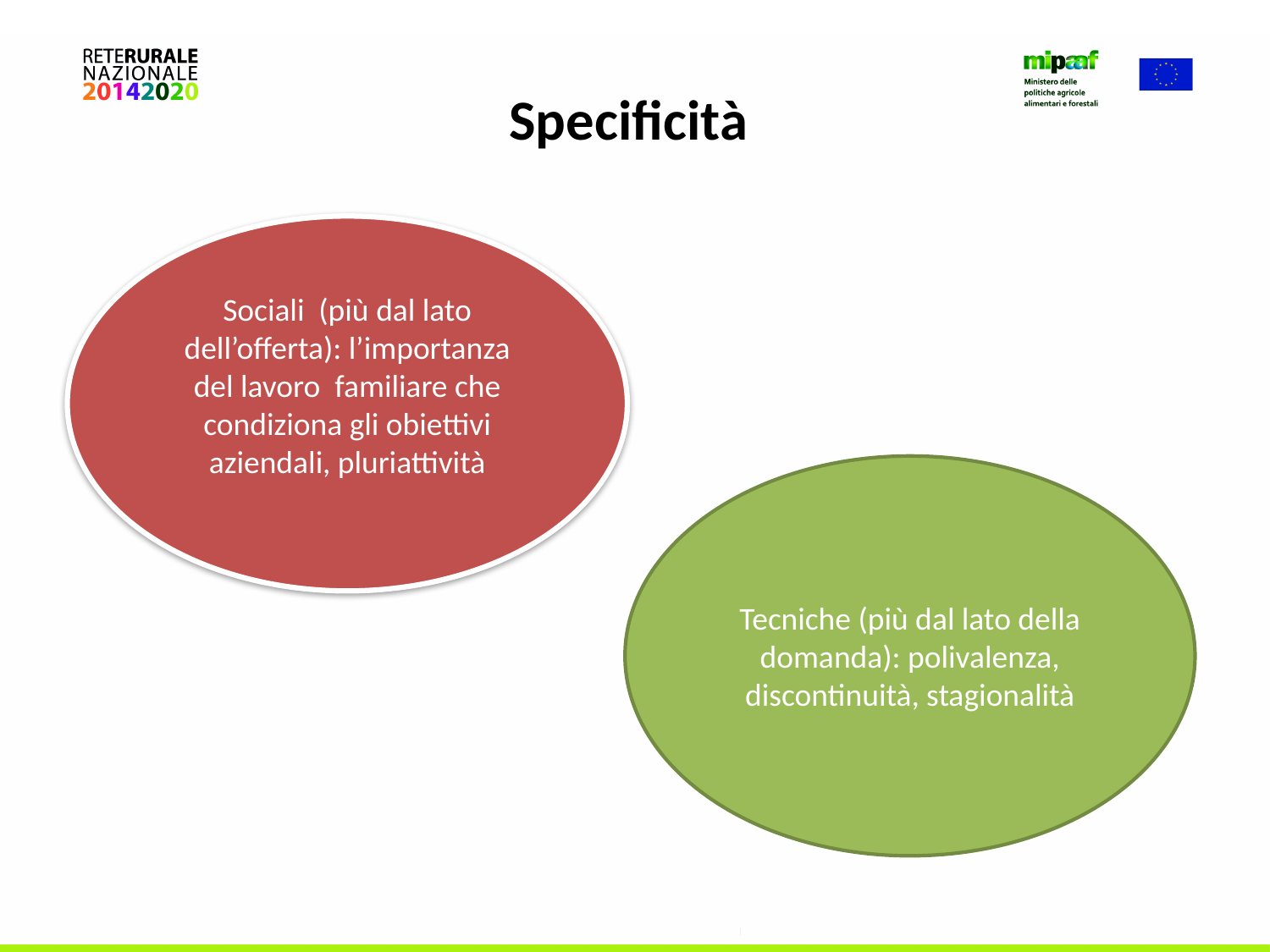

# Specificità
Sociali  (più dal lato dell’offerta): l’importanza del lavoro  familiare che condiziona gli obiettivi aziendali, pluriattività

Tecniche (più dal lato della domanda): polivalenza, discontinuità, stagionalità